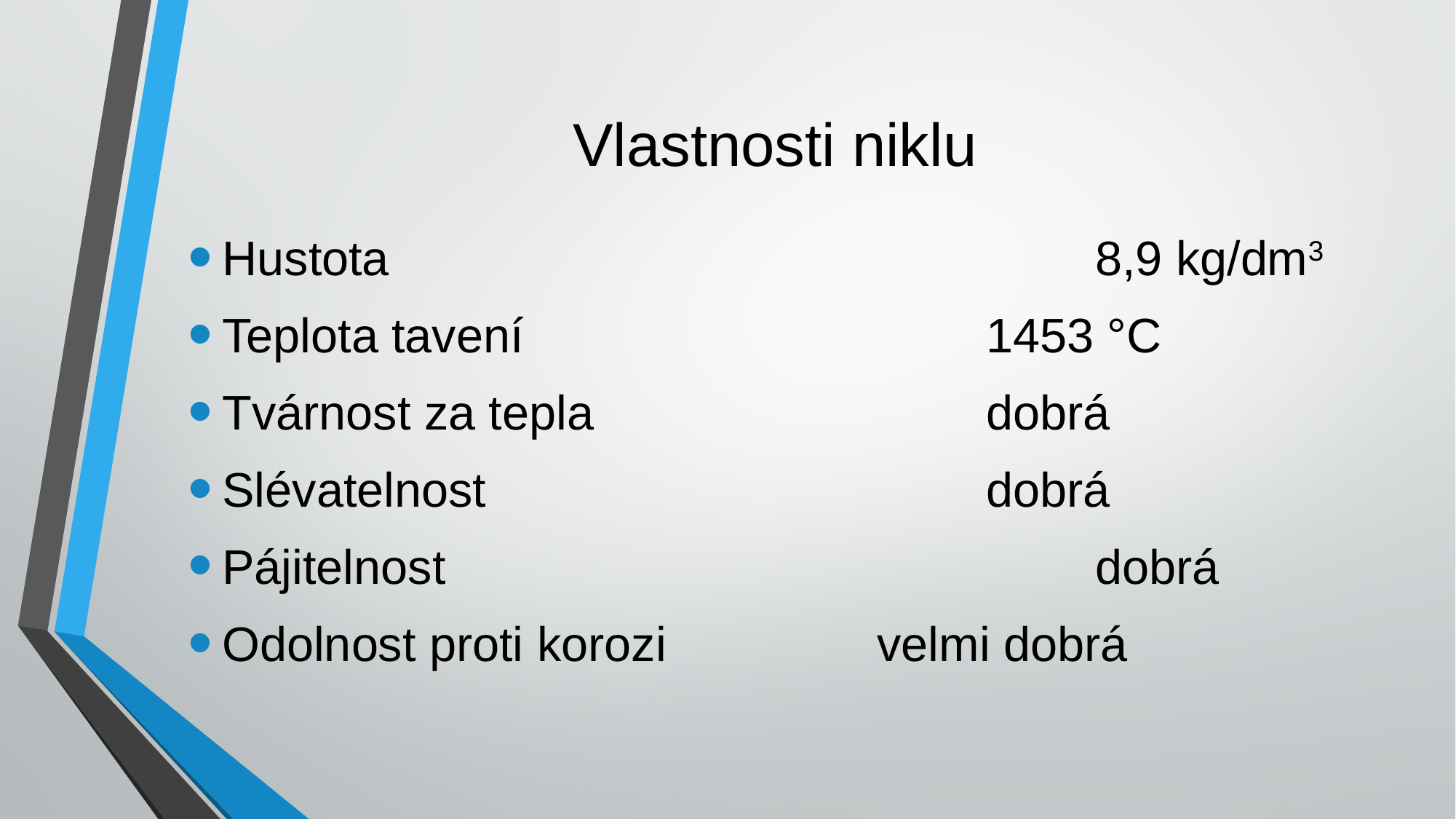

# Vlastnosti niklu
Hustota							8,9 kg/dm3
Teplota tavení					1453 °C
Tvárnost za tepla				dobrá
Slévatelnost					dobrá
Pájitelnost						dobrá
Odolnost proti korozi		velmi dobrá